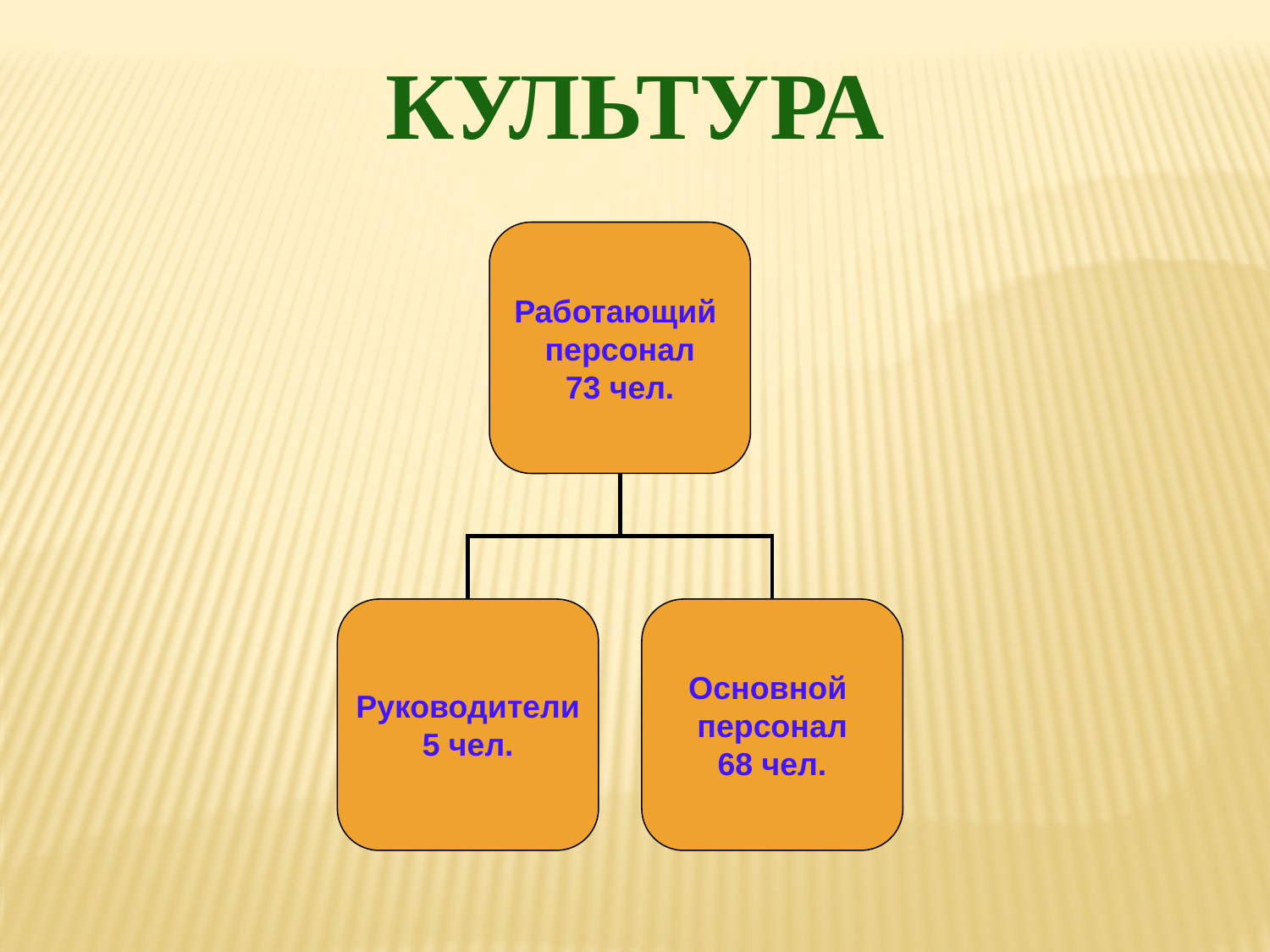

КУЛЬТУРА
Работающий
персонал
73 чел.
Руководители
5 чел.
Основной
персонал
68 чел.